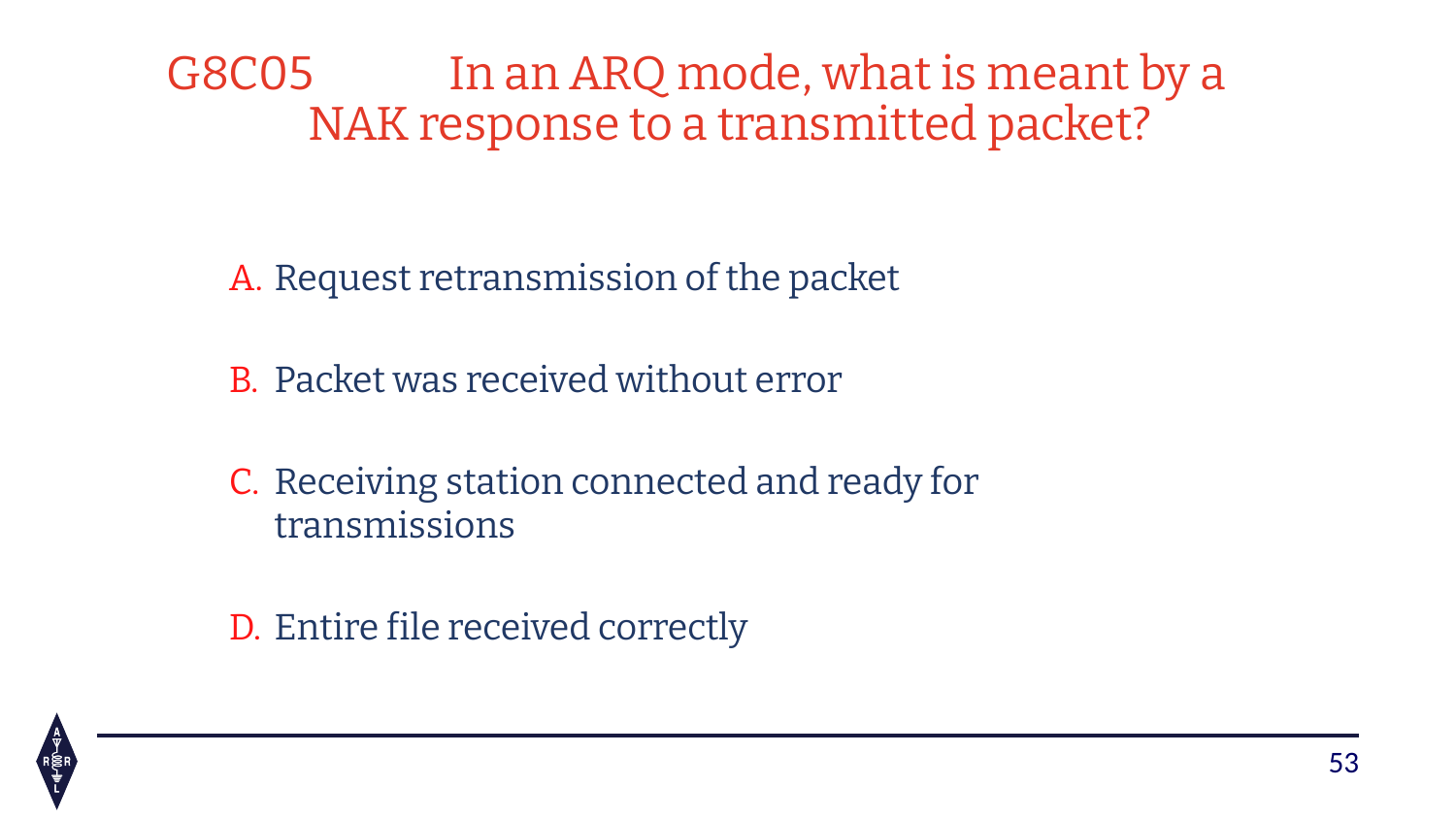

# G8C05	In an ARQ mode, what is meant by a 			NAK response to a transmitted packet?

Request retransmission of the packet

Packet was received without error

Receiving station connected and ready for transmissions

Entire file received correctly
53